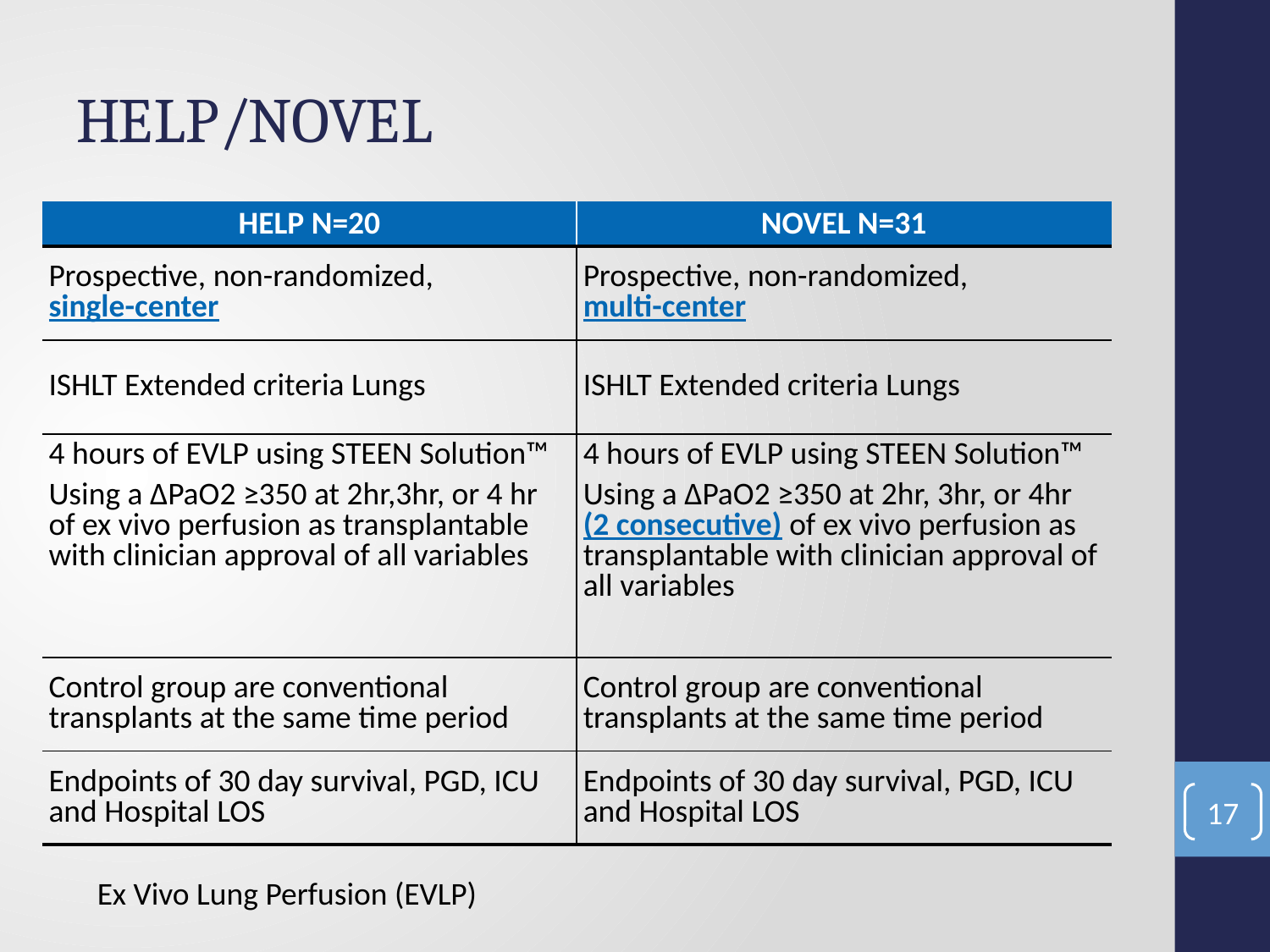

# HELP/NOVEL
| HELP N=20 | NOVEL N=31 |
| --- | --- |
| Prospective, non-randomized, single-center | Prospective, non-randomized, multi-center |
| ISHLT Extended criteria Lungs | ISHLT Extended criteria Lungs |
| 4 hours of EVLP using STEEN Solution™ Using a ∆PaO2 ≥350 at 2hr,3hr, or 4 hr of ex vivo perfusion as transplantable with clinician approval of all variables | 4 hours of EVLP using STEEN Solution™ Using a ∆PaO2 ≥350 at 2hr, 3hr, or 4hr (2 consecutive) of ex vivo perfusion as transplantable with clinician approval of all variables |
| Control group are conventional transplants at the same time period | Control group are conventional transplants at the same time period |
| Endpoints of 30 day survival, PGD, ICU and Hospital LOS | Endpoints of 30 day survival, PGD, ICU and Hospital LOS |
17
Ex Vivo Lung Perfusion (EVLP)